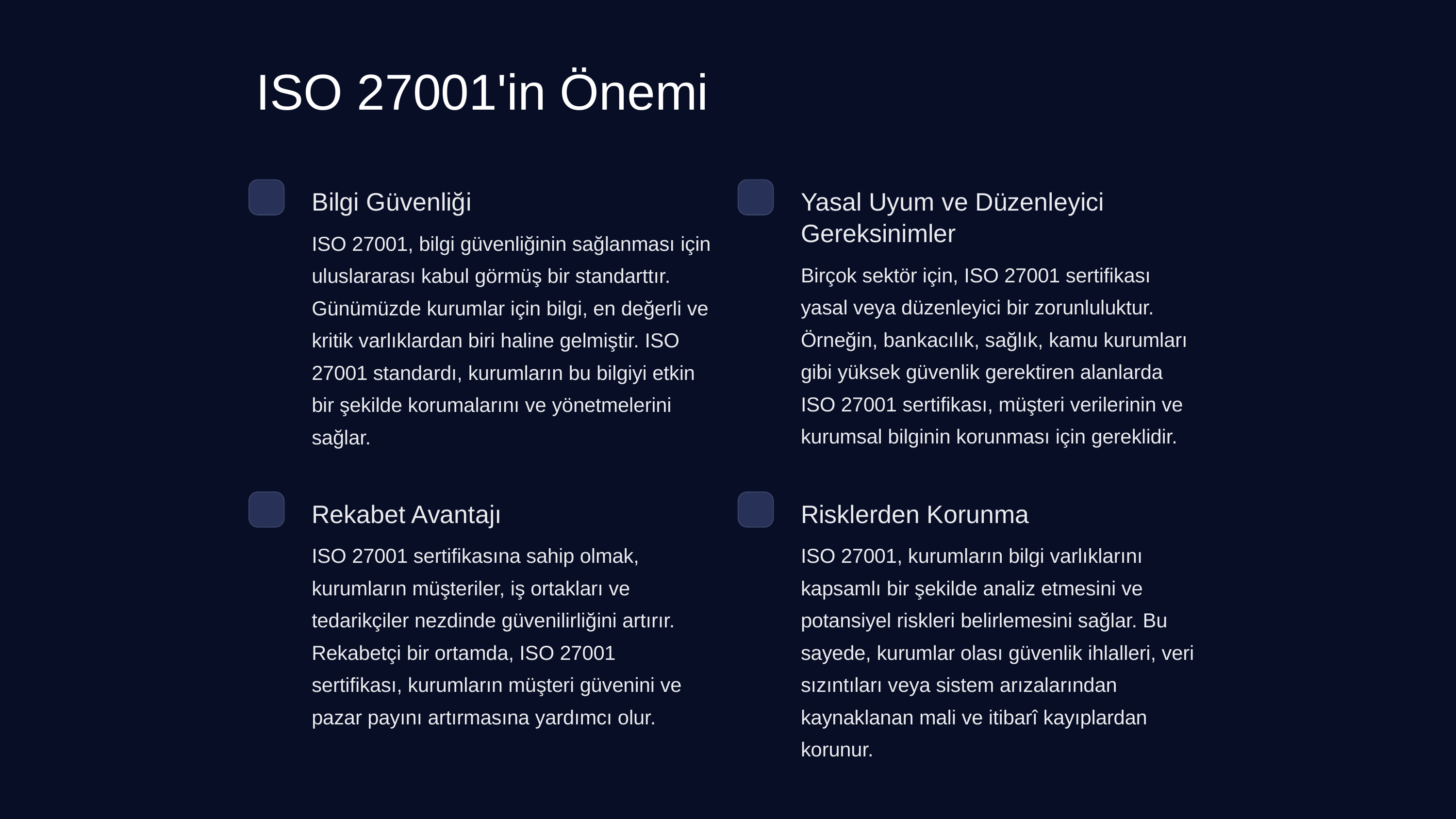

ISO 27001'in Önemi

Bilgi Güvenliği
Yasal Uyum ve Düzenleyici Gereksinimler
ISO 27001, bilgi güvenliğinin sağlanması için uluslararası kabul görmüş bir standarttır. Günümüzde kurumlar için bilgi, en değerli ve kritik varlıklardan biri haline gelmiştir. ISO 27001 standardı, kurumların bu bilgiyi etkin bir şekilde korumalarını ve yönetmelerini sağlar.
Birçok sektör için, ISO 27001 sertifikası yasal veya düzenleyici bir zorunluluktur. Örneğin, bankacılık, sağlık, kamu kurumları gibi yüksek güvenlik gerektiren alanlarda ISO 27001 sertifikası, müşteri verilerinin ve kurumsal bilginin korunması için gereklidir.

Rekabet Avantajı
Risklerden Korunma
ISO 27001 sertifikasına sahip olmak, kurumların müşteriler, iş ortakları ve tedarikçiler nezdinde güvenilirliğini artırır. Rekabetçi bir ortamda, ISO 27001 sertifikası, kurumların müşteri güvenini ve pazar payını artırmasına yardımcı olur.
ISO 27001, kurumların bilgi varlıklarını kapsamlı bir şekilde analiz etmesini ve potansiyel riskleri belirlemesini sağlar. Bu sayede, kurumlar olası güvenlik ihlalleri, veri sızıntıları veya sistem arızalarından kaynaklanan mali ve itibarî kayıplardan korunur.